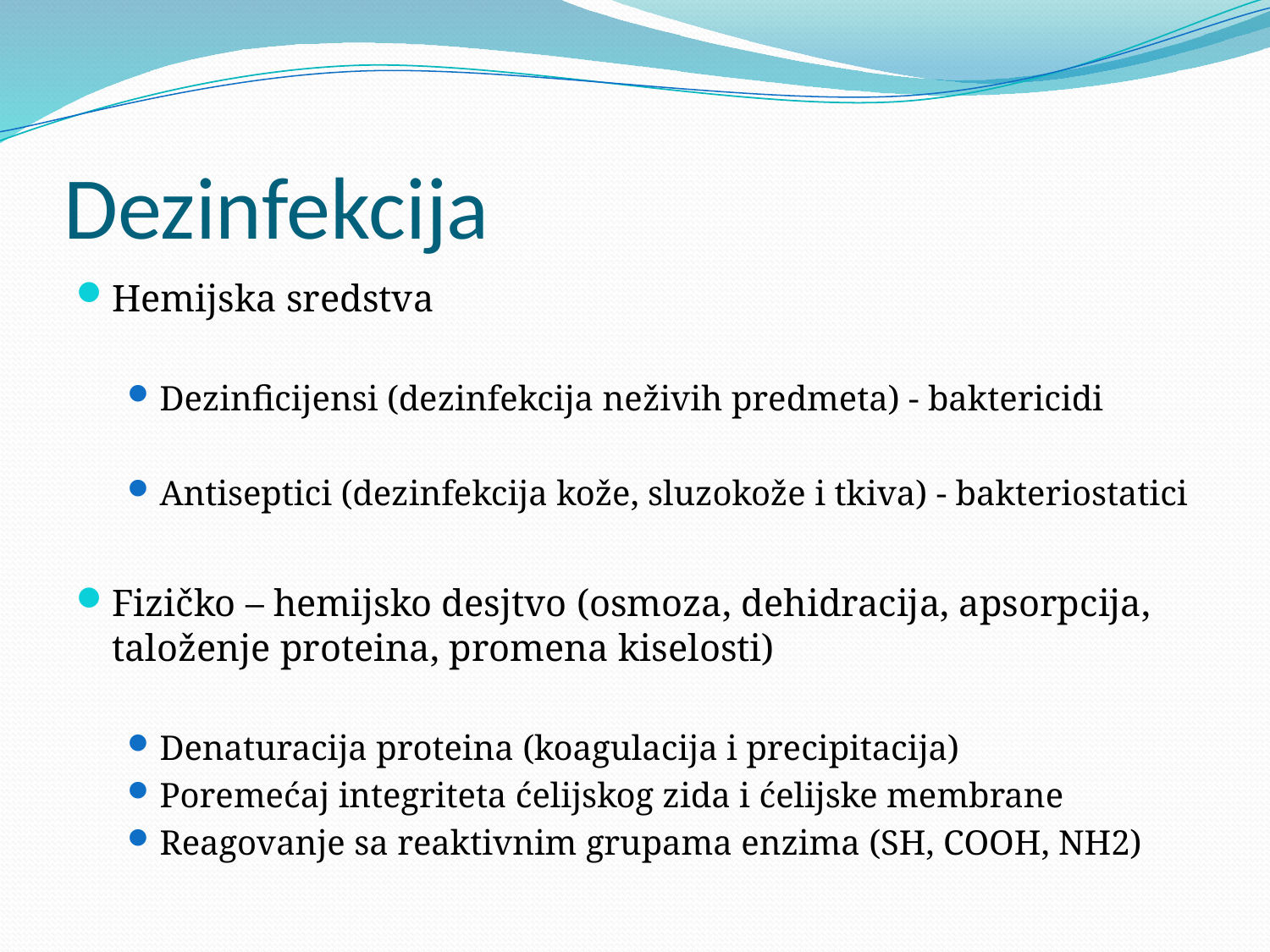

# Dezinfekcija
Hemijska sredstva

Dezinficijensi (dezinfekcija neživih predmeta) - baktericidi

Antiseptici (dezinfekcija kože, sluzokože i tkiva) - bakteriostatici

Fizičko – hemijsko desjtvo (osmoza, dehidracija, apsorpcija, taloženje proteina, promena kiselosti)

Denaturacija proteina (koagulacija i precipitacija)
Poremećaj integriteta ćelijskog zida i ćelijske membrane
Reagovanje sa reaktivnim grupama enzima (SH, COOH, NH2)